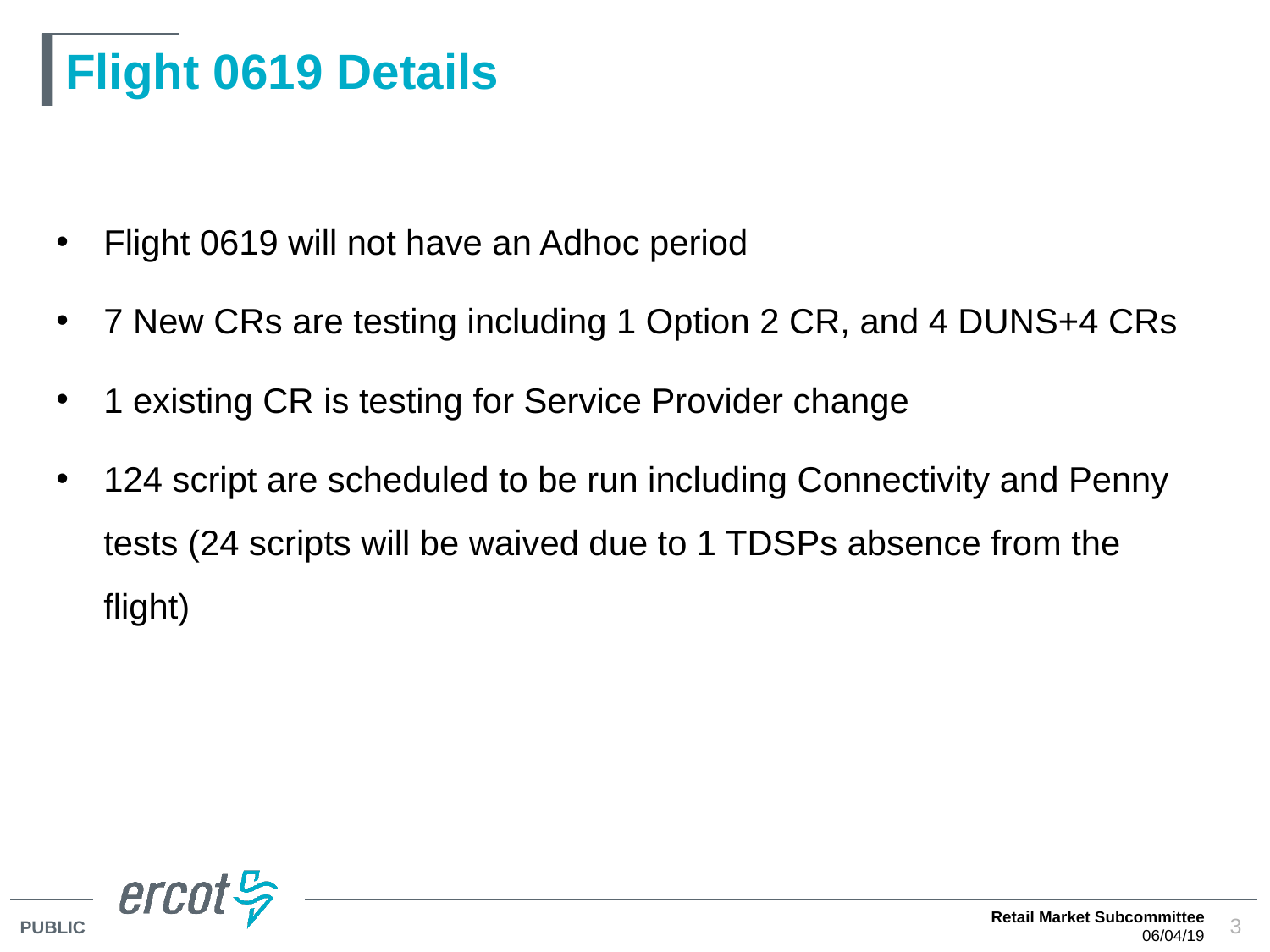

# Flight 0619 Details
Flight 0619 will not have an Adhoc period
7 New CRs are testing including 1 Option 2 CR, and 4 DUNS+4 CRs
1 existing CR is testing for Service Provider change
124 script are scheduled to be run including Connectivity and Penny tests (24 scripts will be waived due to 1 TDSPs absence from the flight)

Retail Market Subcommittee
06/04/19
3